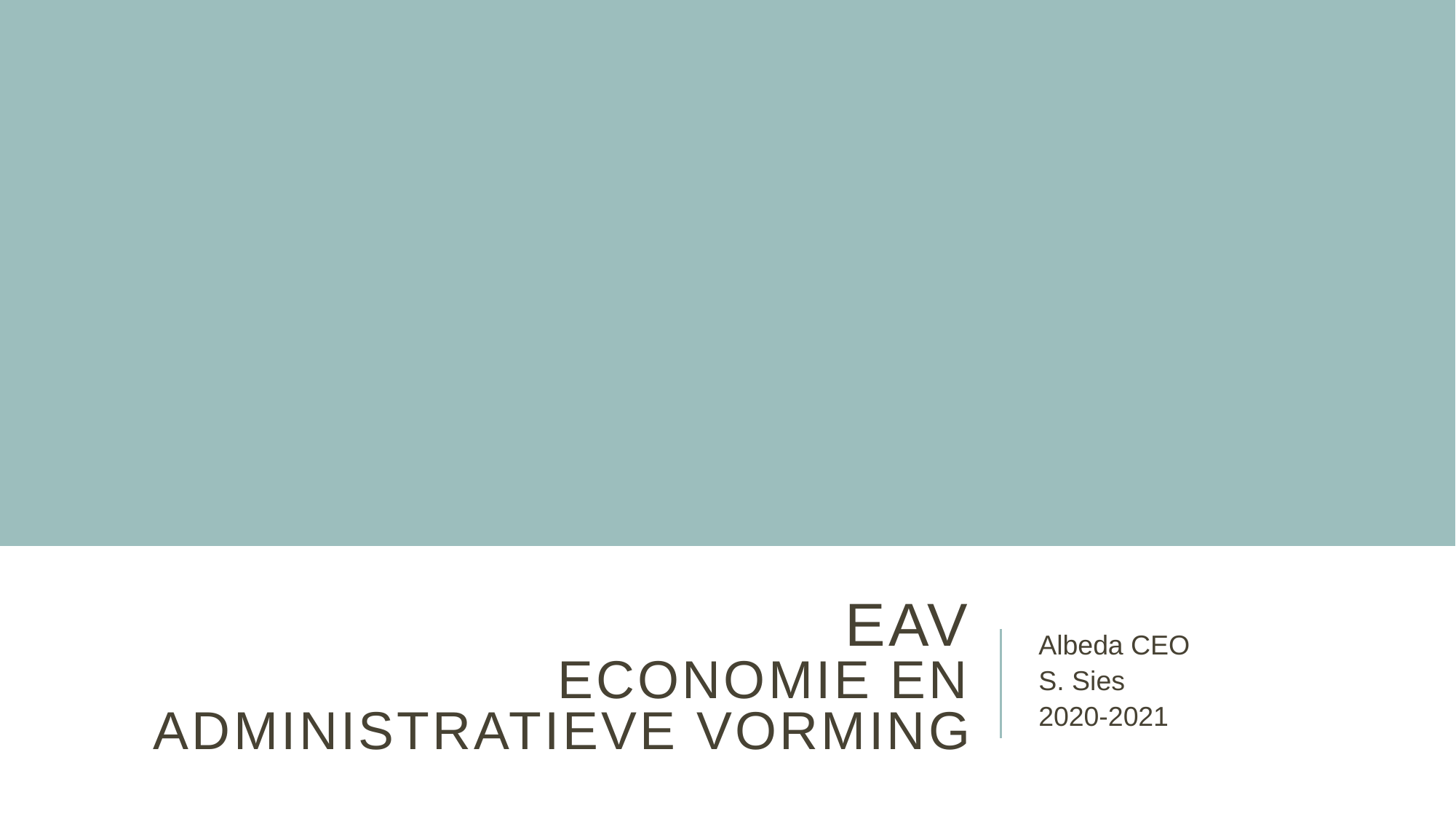

# EAV economie en administratieve vorming
Albeda CEO
S. Sies
2020-2021